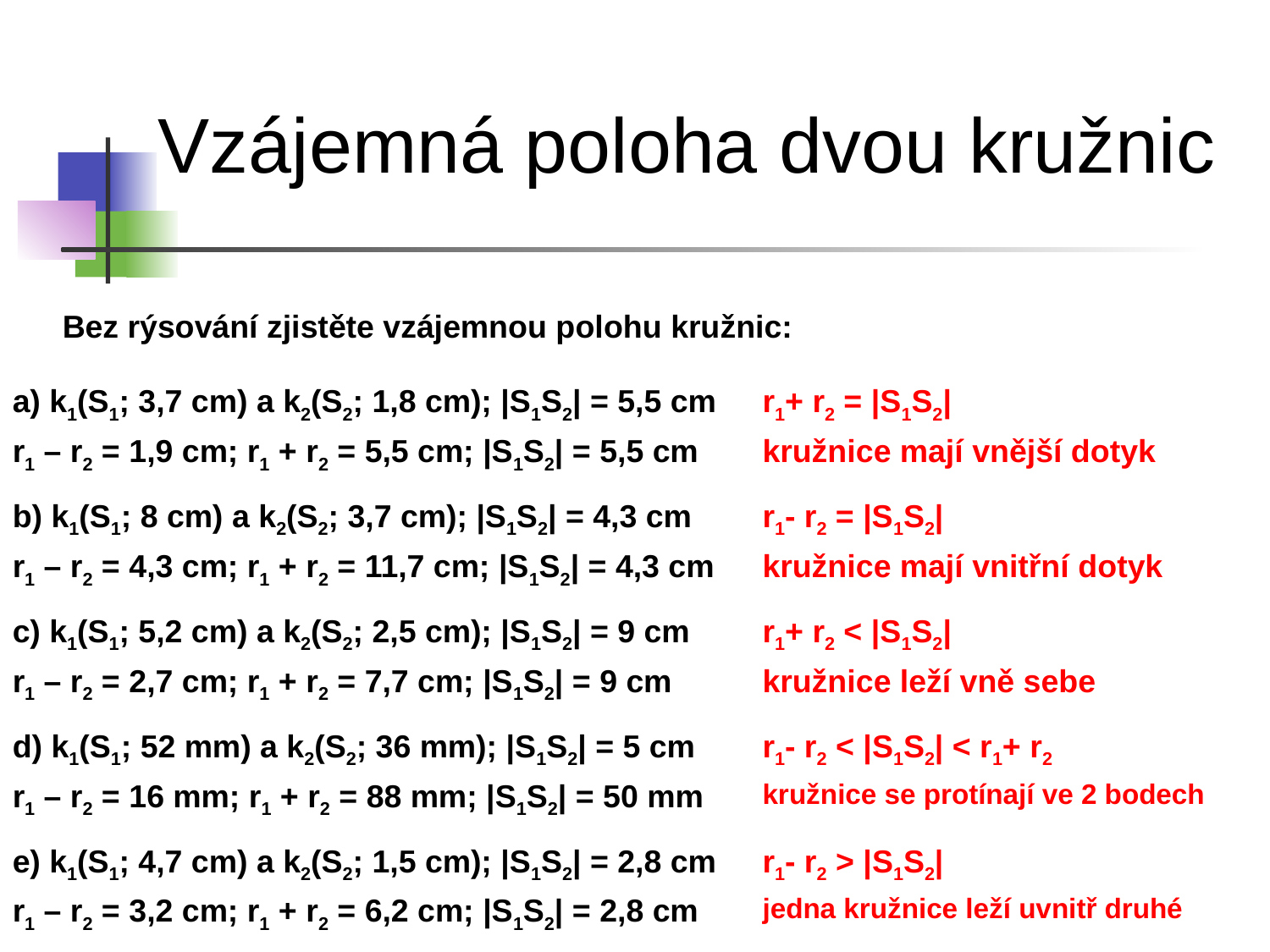

Vzájemná poloha dvou kružnic
Bez rýsování zjistěte vzájemnou polohu kružnic:
a) k1(S1; 3,7 cm) a k2(S2; 1,8 cm); |S1S2| = 5,5 cm
r1+ r2 = |S1S2|
r1 – r2 = 1,9 cm; r1 + r2 = 5,5 cm; |S1S2| = 5,5 cm
kružnice mají vnější dotyk
b) k1(S1; 8 cm) a k2(S2; 3,7 cm); |S1S2| = 4,3 cm
r1- r2 = |S1S2|
r1 – r2 = 4,3 cm; r1 + r2 = 11,7 cm; |S1S2| = 4,3 cm
kružnice mají vnitřní dotyk
c) k1(S1; 5,2 cm) a k2(S2; 2,5 cm); |S1S2| = 9 cm
r1+ r2 < |S1S2|
r1 – r2 = 2,7 cm; r1 + r2 = 7,7 cm; |S1S2| = 9 cm
kružnice leží vně sebe
d) k1(S1; 52 mm) a k2(S2; 36 mm); |S1S2| = 5 cm
r1- r2 < |S1S2| < r1+ r2
r1 – r2 = 16 mm; r1 + r2 = 88 mm; |S1S2| = 50 mm
kružnice se protínají ve 2 bodech
e) k1(S1; 4,7 cm) a k2(S2; 1,5 cm); |S1S2| = 2,8 cm
r1- r2 > |S1S2|
r1 – r2 = 3,2 cm; r1 + r2 = 6,2 cm; |S1S2| = 2,8 cm
jedna kružnice leží uvnitř druhé